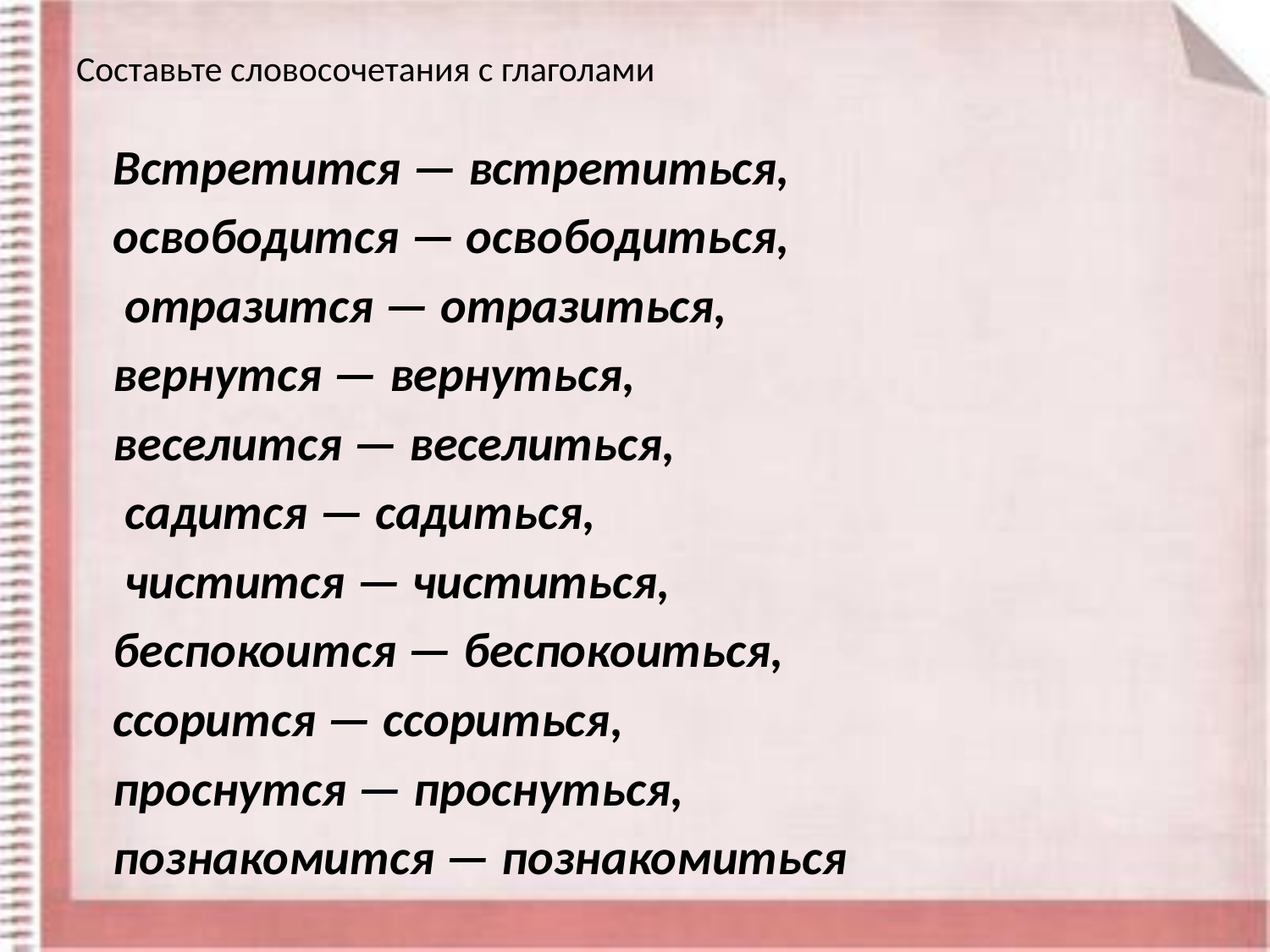

# Составьте словосочетания с глаголами
Встретится — встретиться,
освободится — освободиться,
 отразится — отразиться,
вернутся — вернуться,
веселится — веселиться,
 садится — садиться,
 чистится — чиститься,
беспокоится — беспокоиться,
ссорится — ссориться,
проснутся — проснуться,
познакомится — познакомиться